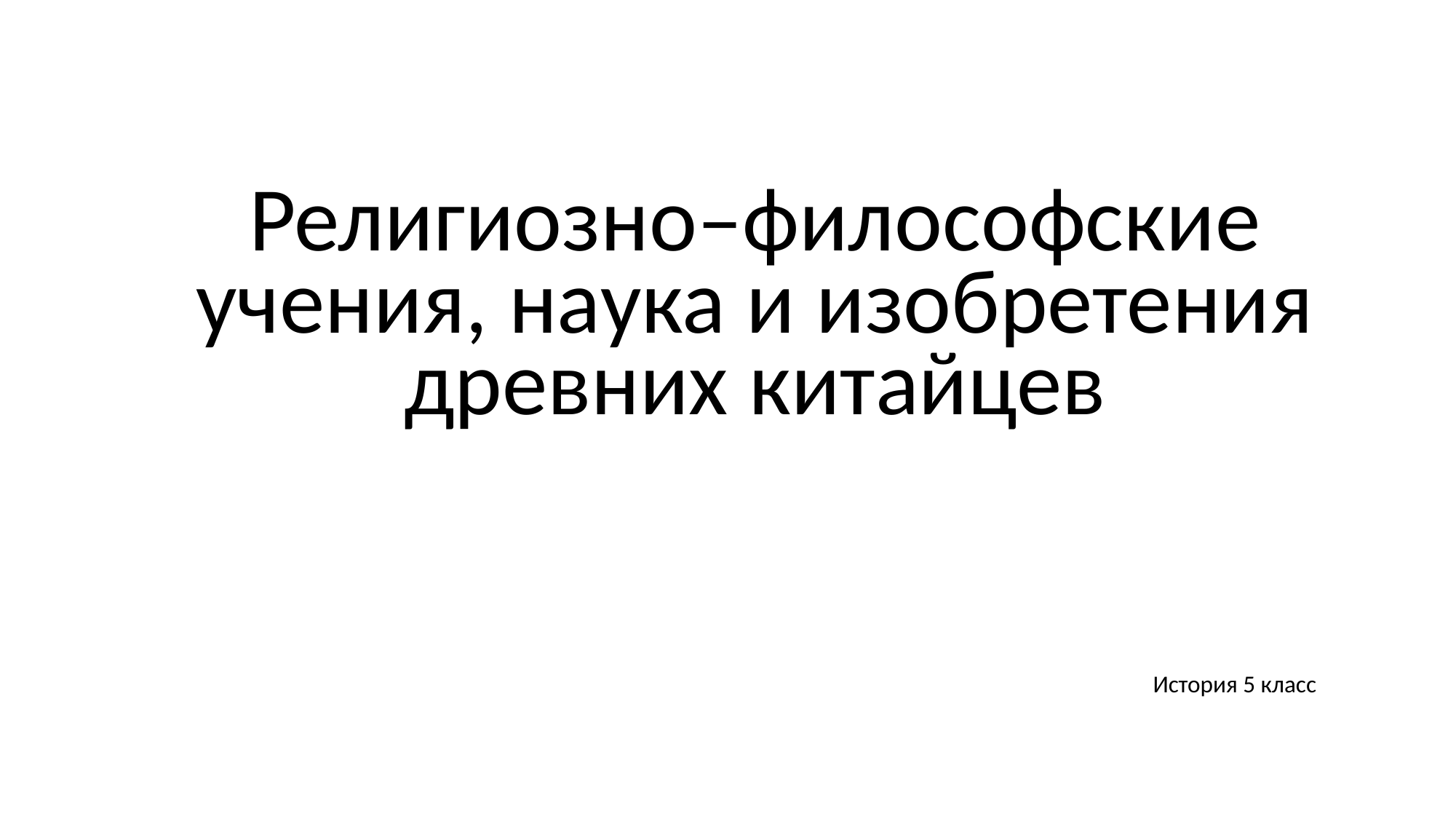

# Религиозно–философские учения, наука и изобретения древних китайцев
История 5 класс